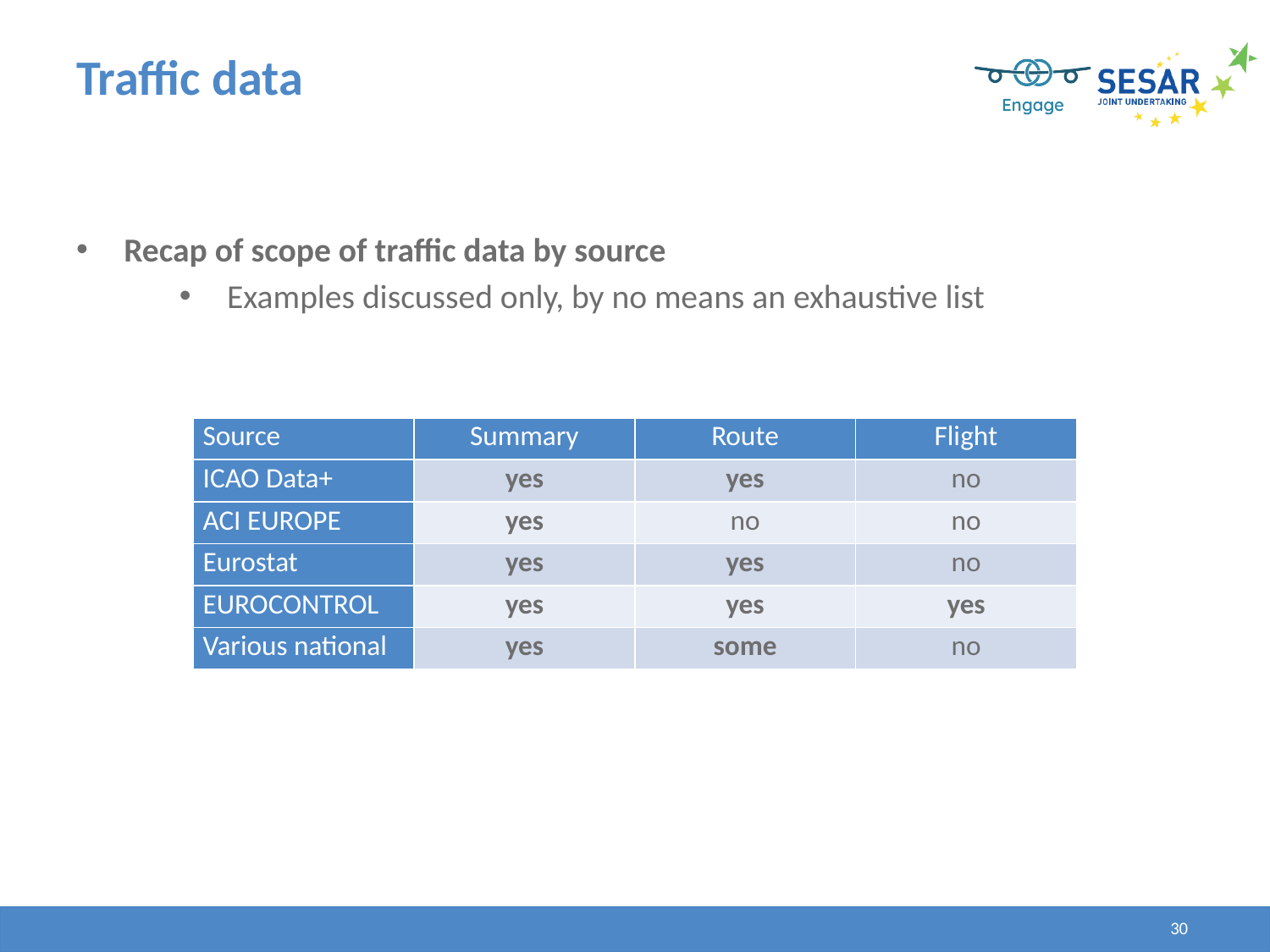

# Traffic data
Recap of scope of traffic data by source
Examples discussed only, by no means an exhaustive list

| Source | Summary | Route | Flight |
| --- | --- | --- | --- |
| ICAO Data+ | yes | yes | no |
| ACI EUROPE | yes | no | no |
| Eurostat | yes | yes | no |
| EUROCONTROL | yes | yes | yes |
| Various national | yes | some | no |

30